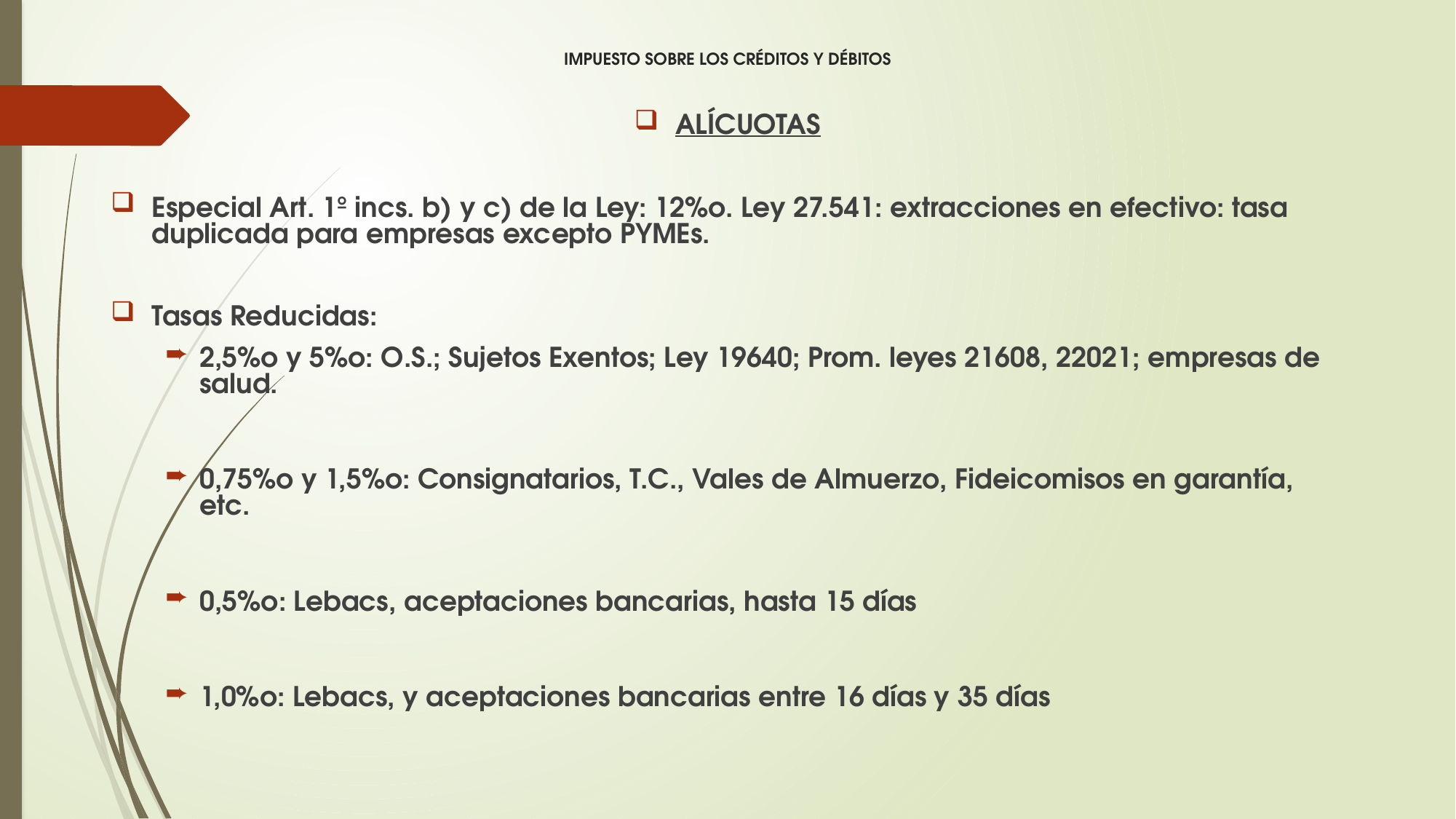

# IMPUESTO SOBRE LOS CRÉDITOS Y DÉBITOS
ALÍCUOTAS

Especial Art. 1º incs. b) y c) de la Ley: 12%o. Ley 27.541: extracciones en efectivo: tasa duplicada para empresas excepto PYMEs.

Tasas Reducidas:
2,5%o y 5%o: O.S.; Sujetos Exentos; Ley 19640; Prom. leyes 21608, 22021; empresas de salud.

0,75%o y 1,5%o: Consignatarios, T.C., Vales de Almuerzo, Fideicomisos en garantía, etc.

0,5%o: Lebacs, aceptaciones bancarias, hasta 15 días

1,0%o: Lebacs, y aceptaciones bancarias entre 16 días y 35 días